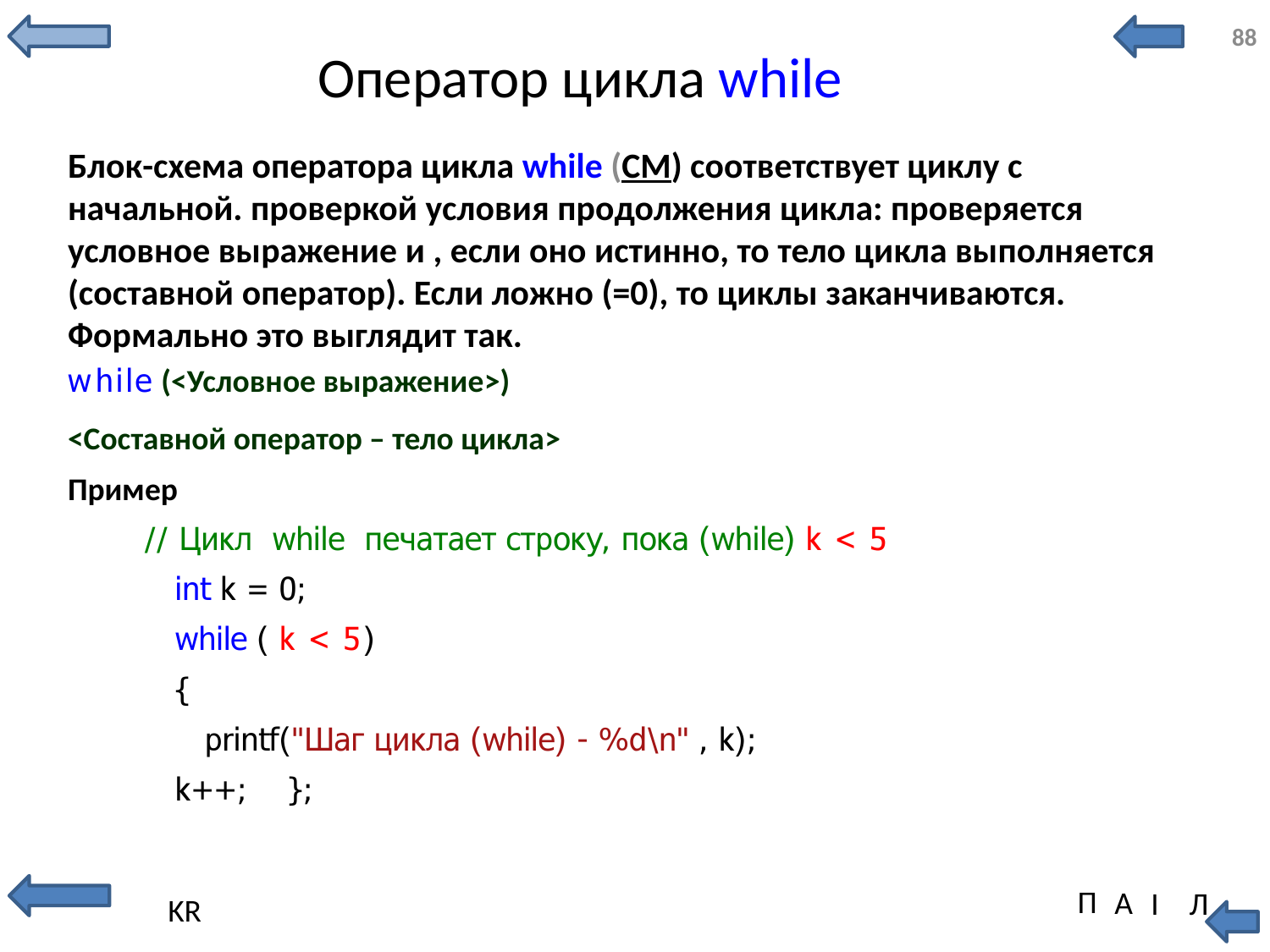

# Оператор цикла while
Блок-схема оператора цикла while (СМ) соответствует циклу с начальной. проверкой условия продолжения цикла: проверяется условное выражение и , если оно истинно, то тело цикла выполняется (составной оператор). Если ложно (=0), то циклы заканчиваются. Формально это выглядит так.
while (<Условное выражение>)
<Составной оператор – тело цикла>
Пример
// Цикл  while  печатает строку, пока (while) k < 5
   int k = 0;
   while ( k < 5)
   {
      printf("Шаг цикла (while) - %d\n" , k);
   k++;    };